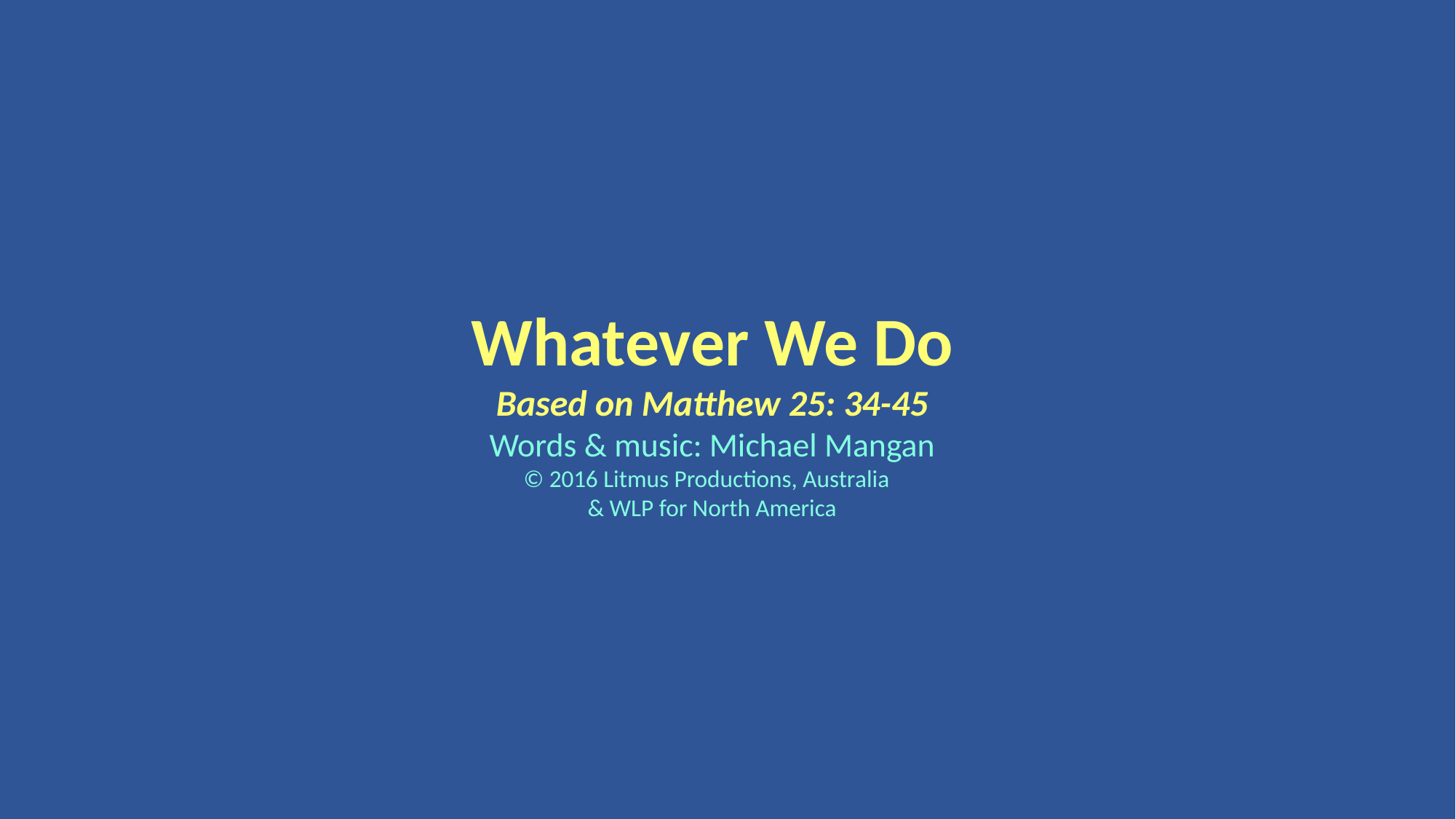

Whatever We Do
Based on Matthew 25: 34-45
Words & music: Michael Mangan
© 2016 Litmus Productions, Australia
& WLP for North America